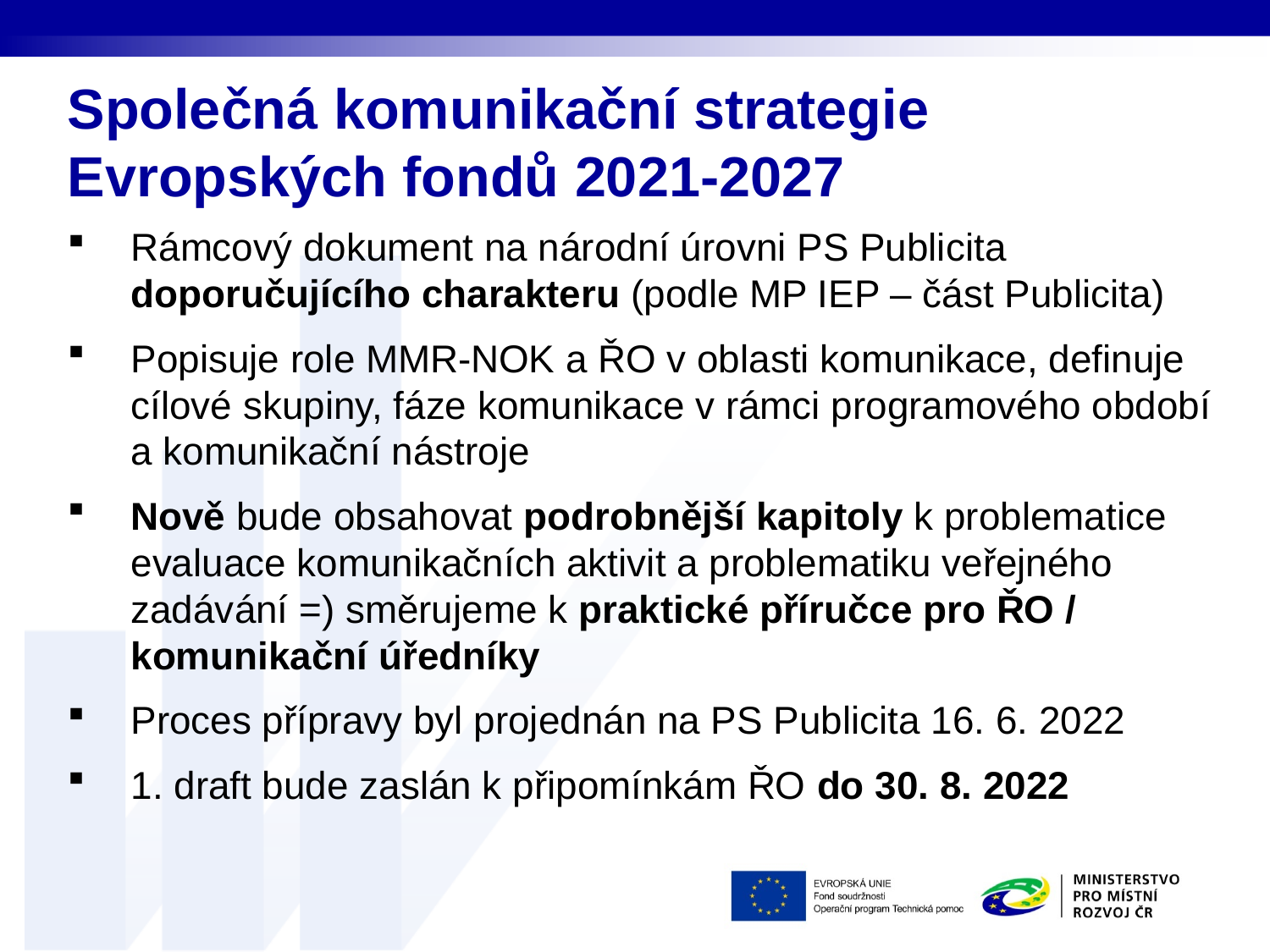

# Společná komunikační strategie Evropských fondů 2021-2027
Rámcový dokument na národní úrovni PS Publicita doporučujícího charakteru (podle MP IEP – část Publicita)
Popisuje role MMR-NOK a ŘO v oblasti komunikace, definuje cílové skupiny, fáze komunikace v rámci programového období   a komunikační nástroje
Nově bude obsahovat podrobnější kapitoly k problematice evaluace komunikačních aktivit a problematiku veřejného zadávání =) směrujeme k praktické příručce pro ŘO / komunikační úředníky
Proces přípravy byl projednán na PS Publicita 16. 6. 2022
1. draft bude zaslán k připomínkám ŘO do 30. 8. 2022